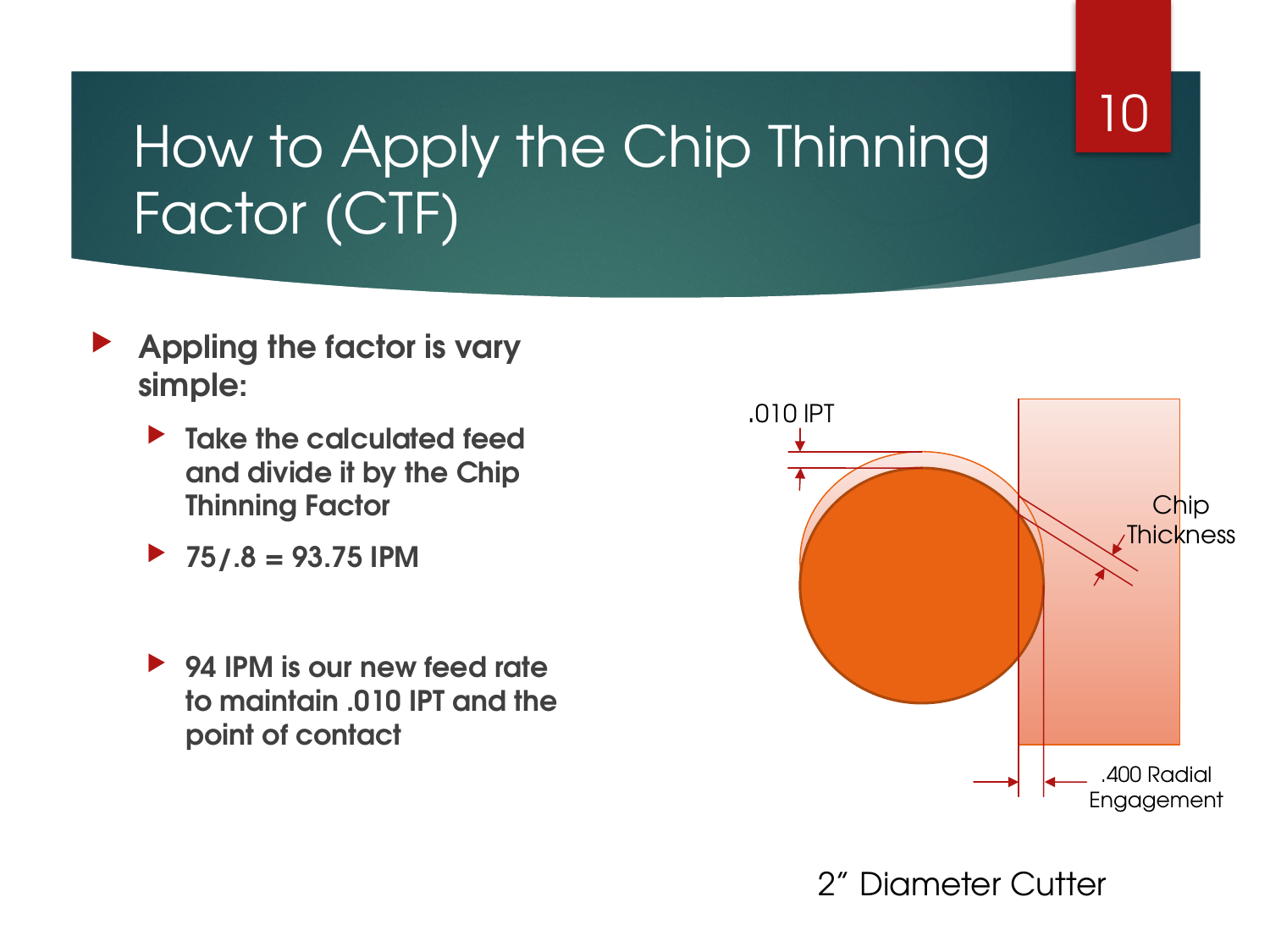

10
# How to Apply the Chip Thinning Factor (CTF)
Appling the factor is vary simple:
Take the calculated feed and divide it by the Chip Thinning Factor
75/.8 = 93.75 IPM

94 IPM is our new feed rate to maintain .010 IPT and the point of contact
.010 IPT

Chip Thickness
.400 Radial Engagement
2” Diameter Cutter